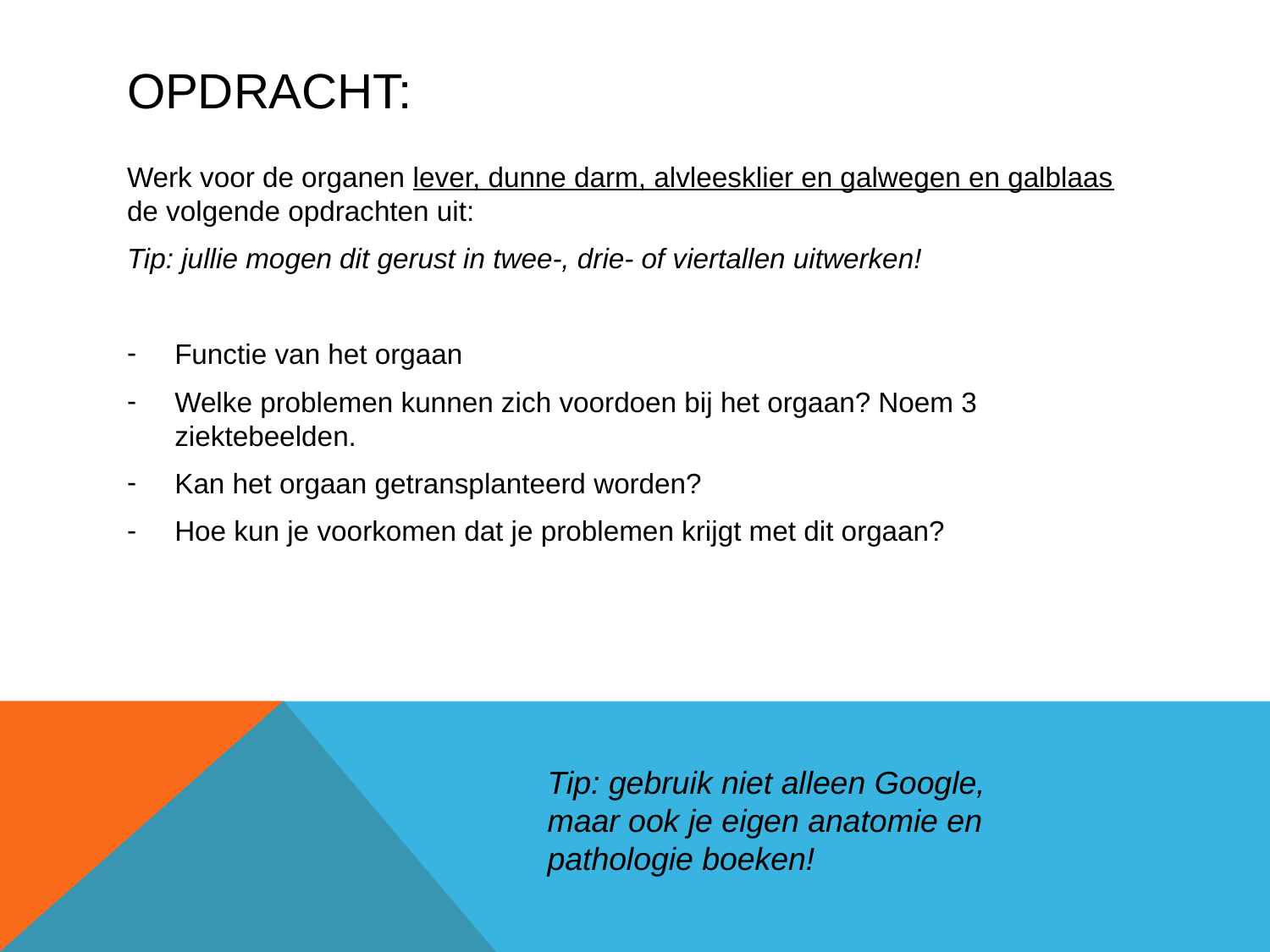

# OPDRacht:
Werk voor de organen lever, dunne darm, alvleesklier en galwegen en galblaas de volgende opdrachten uit:
Tip: jullie mogen dit gerust in twee-, drie- of viertallen uitwerken!

Functie van het orgaan
Welke problemen kunnen zich voordoen bij het orgaan? Noem 3 ziektebeelden.
Kan het orgaan getransplanteerd worden?
Hoe kun je voorkomen dat je problemen krijgt met dit orgaan?

Tip: gebruik niet alleen Google, maar ook je eigen anatomie en pathologie boeken!